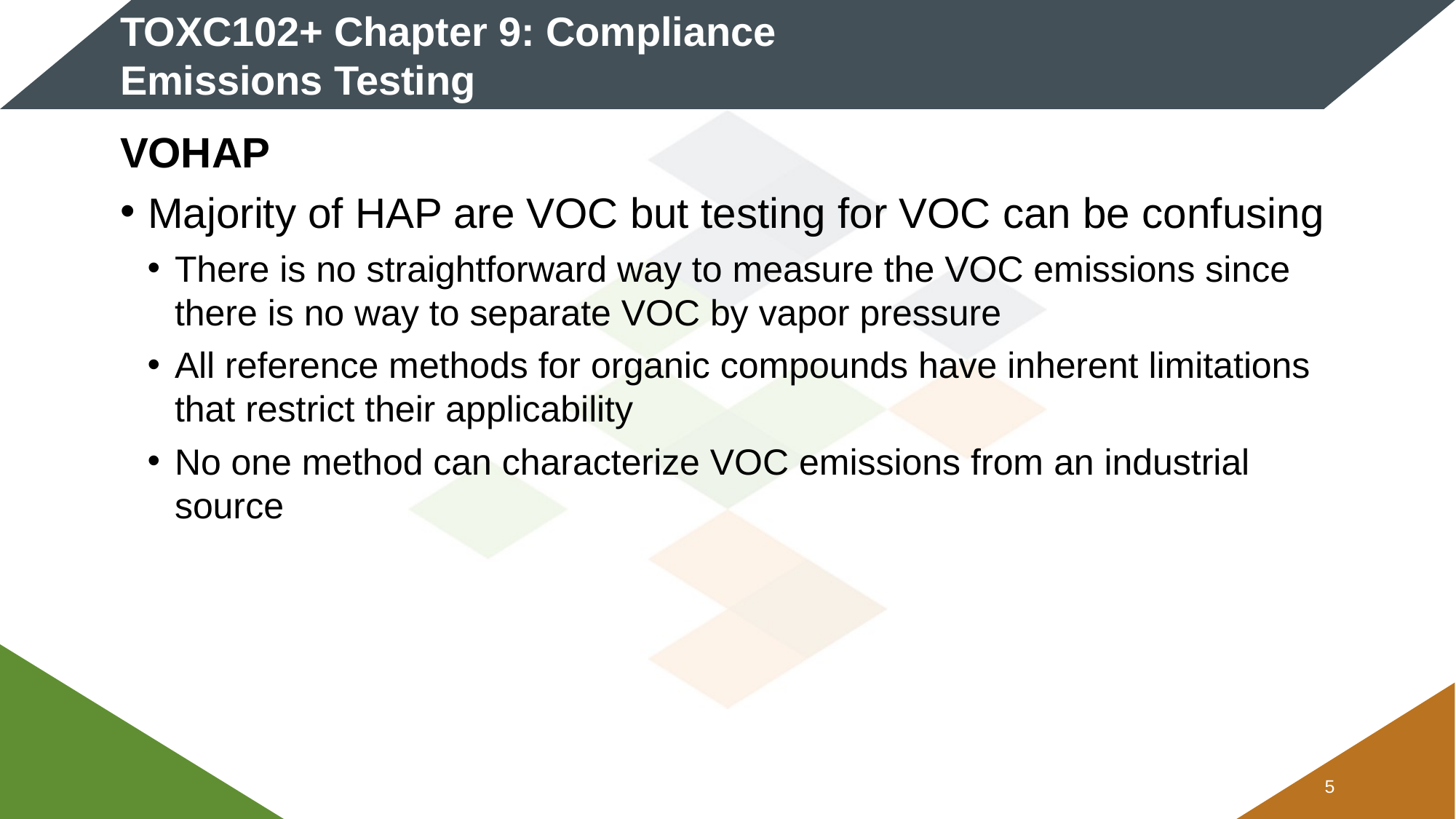

# TOXC102+ Chapter 9: Compliance Emissions Testing
VOHAP
Majority of HAP are VOC but testing for VOC can be confusing
There is no straightforward way to measure the VOC emissions since there is no way to separate VOC by vapor pressure
All reference methods for organic compounds have inherent limitations that restrict their applicability
No one method can characterize VOC emissions from an industrial source
5